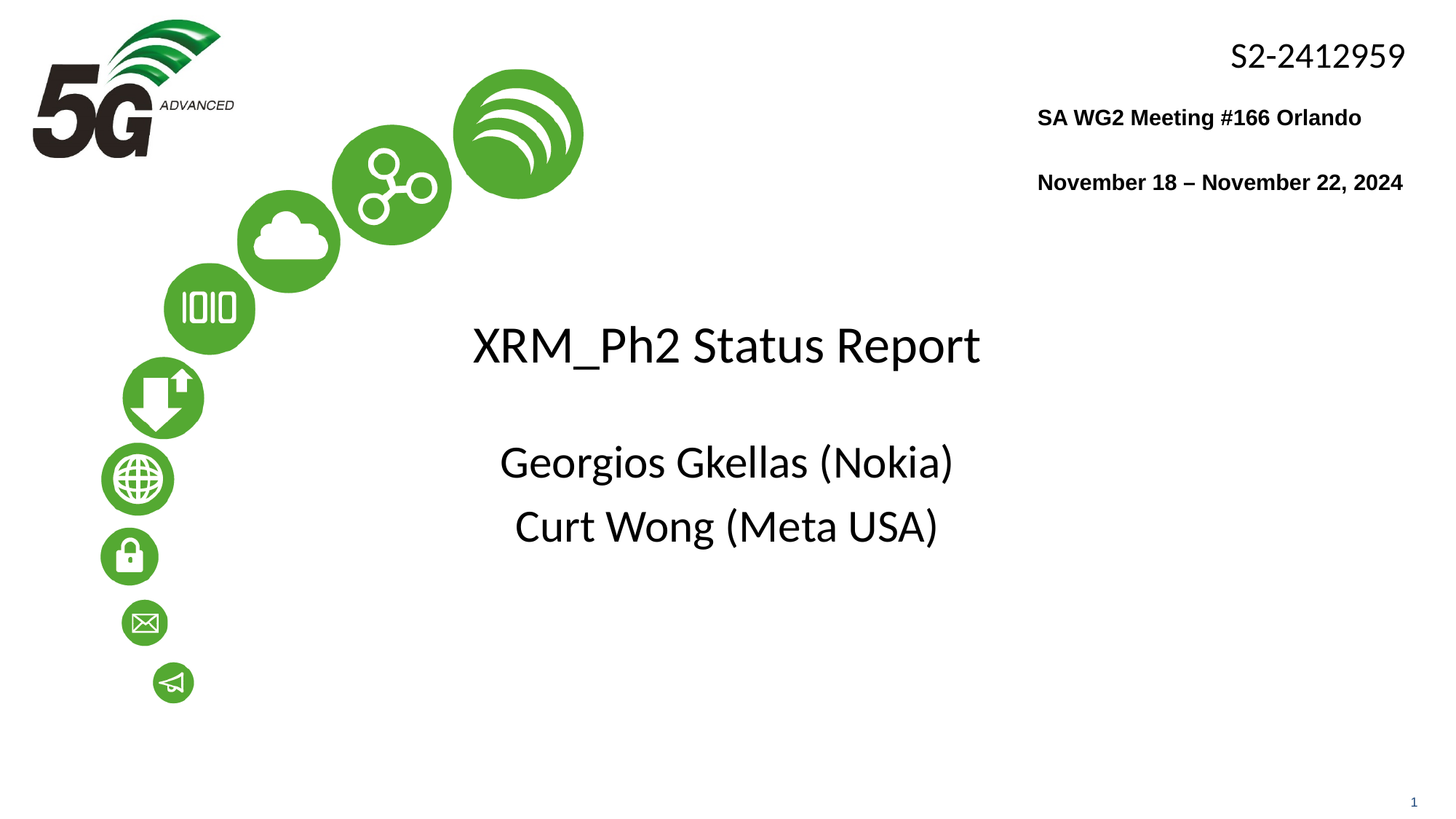

SA WG2 Meeting #166 Orlando
November 18 – November 22, 2024
# XRM_Ph2 Status Report
Georgios Gkellas (Nokia)
Curt Wong (Meta USA)